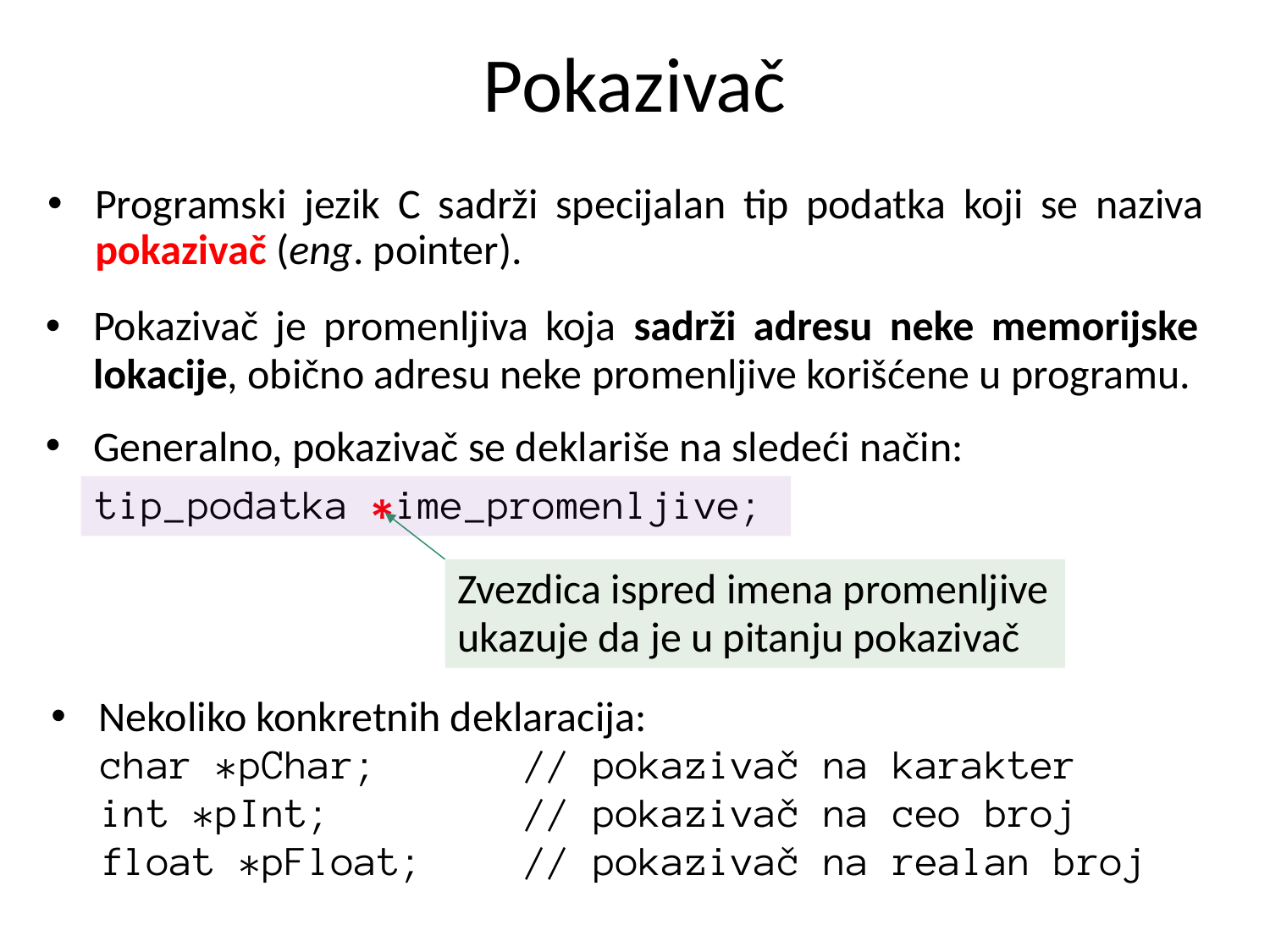

# Pokazivač
Programski jezik C sadrži specijalan tip podatka koji se naziva pokazivač (eng. pointer).
Pokazivač je promenljiva koja sadrži adresu neke memorijske lokacije, obično adresu neke promenljive korišćene u programu.
Generalno, pokazivač se deklariše na sledeći način:
	tip_podatka *ime_promenljive;

Zvezdica ispred imena promenljive ukazuje da je u pitanju pokazivač
Nekoliko konkretnih deklaracija:
	char *pChar;	// pokazivač na karakter
	int *pInt;	// pokazivač na ceo broj
	float *pFloat; 	// pokazivač na realan broj